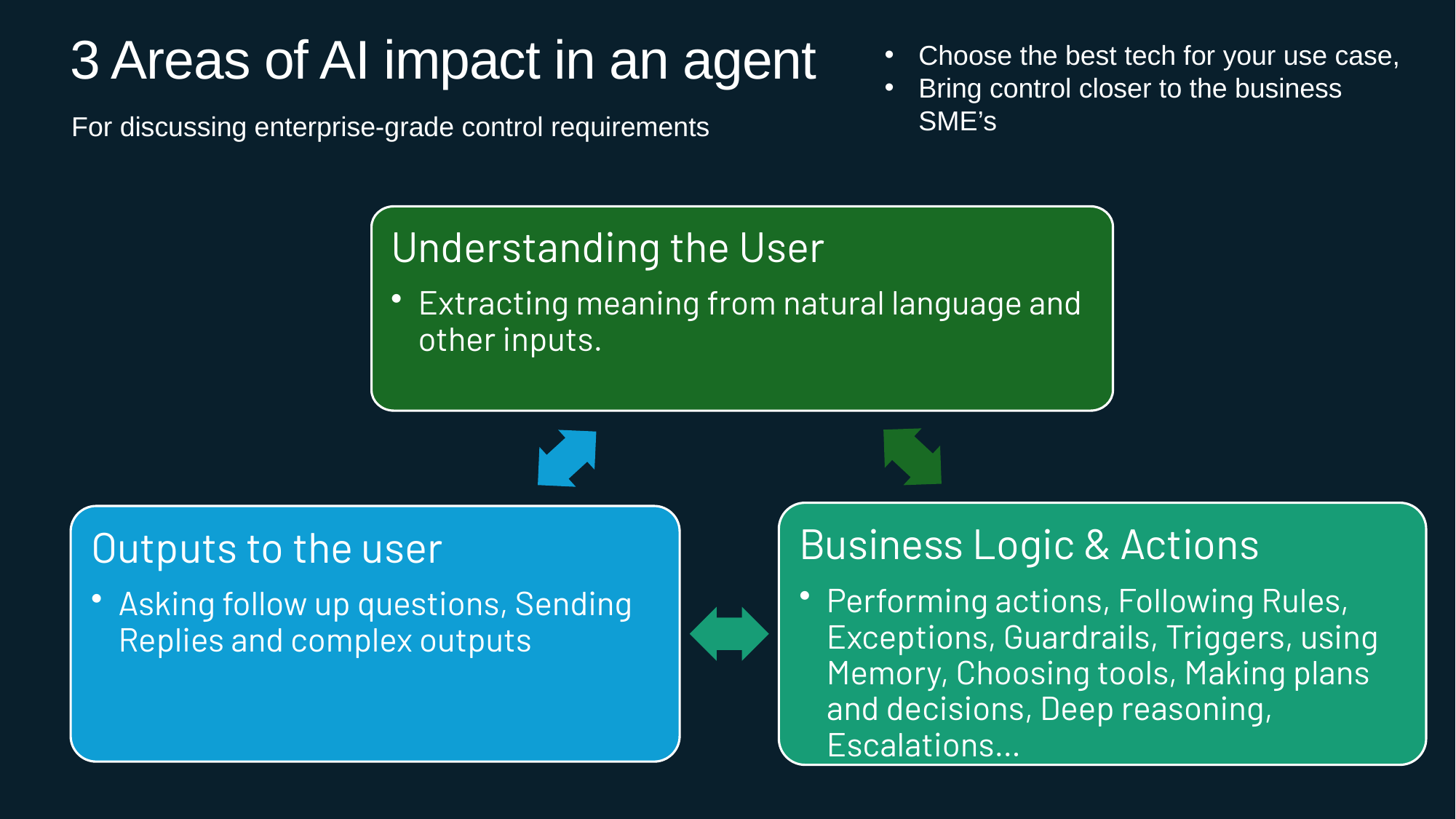

# 3 Areas of AI impact in an agent
Choose the best tech for your use case,
Bring control closer to the business SME’s
For discussing enterprise-grade control requirements
Understanding the User
Extracting meaning from natural language and other inputs.

Business Logic & Actions
Performing actions, Following Rules, Exceptions, Guardrails, Triggers, using Memory, Choosing tools, Making plans and decisions, Deep reasoning, Escalations…
Outputs to the user
Asking follow up questions, Sending Replies and complex outputs